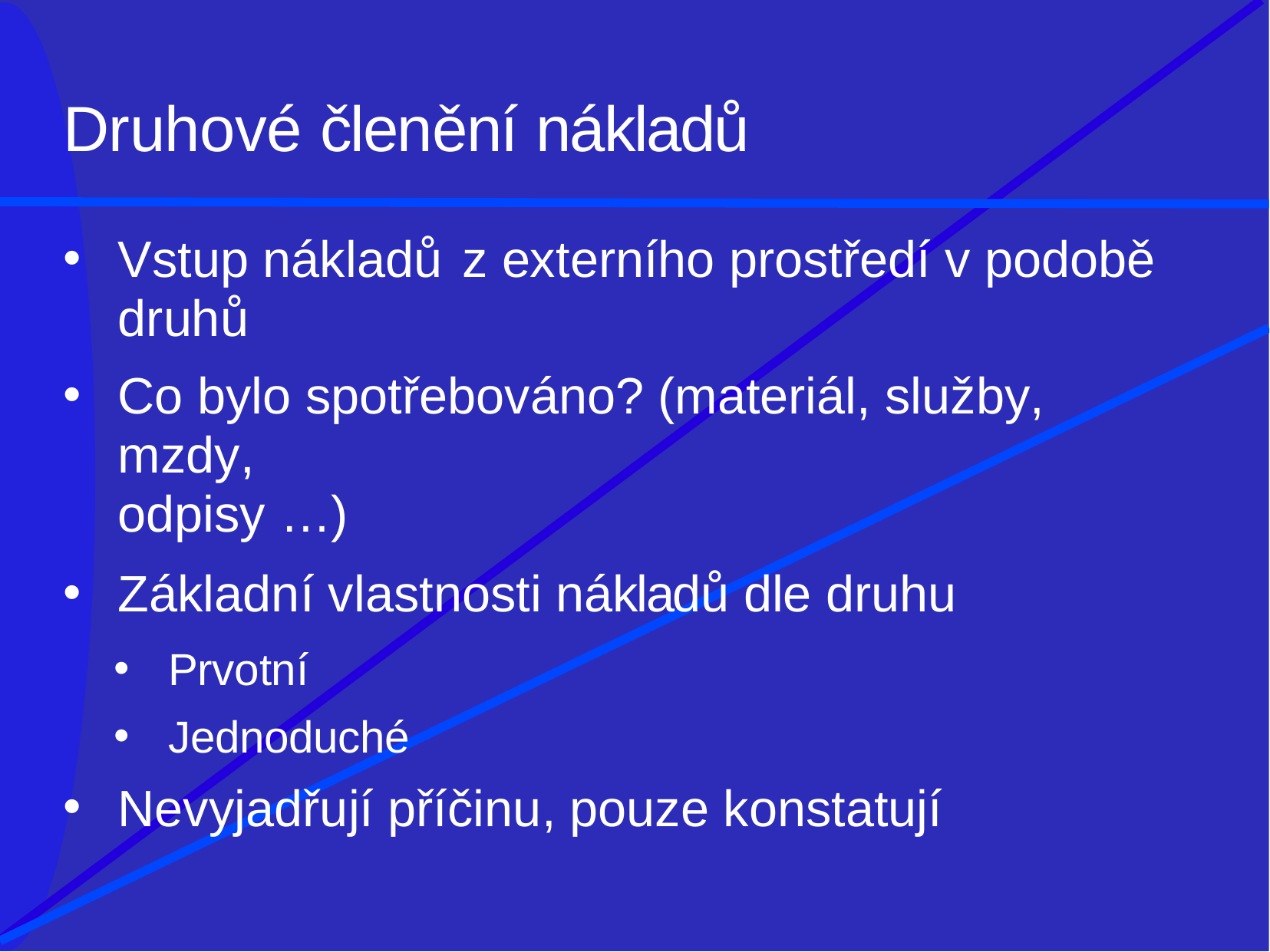

# Druhové členění nákladů
Vstup nákladů  z externího prostředí v podobě
druhů
Co bylo spotřebováno? (materiál, služby, mzdy,
odpisy …)
Základní vlastnosti nákladů dle druhu
Prvotní
Jednoduché
Nevyjadřují příčinu, pouze konstatují